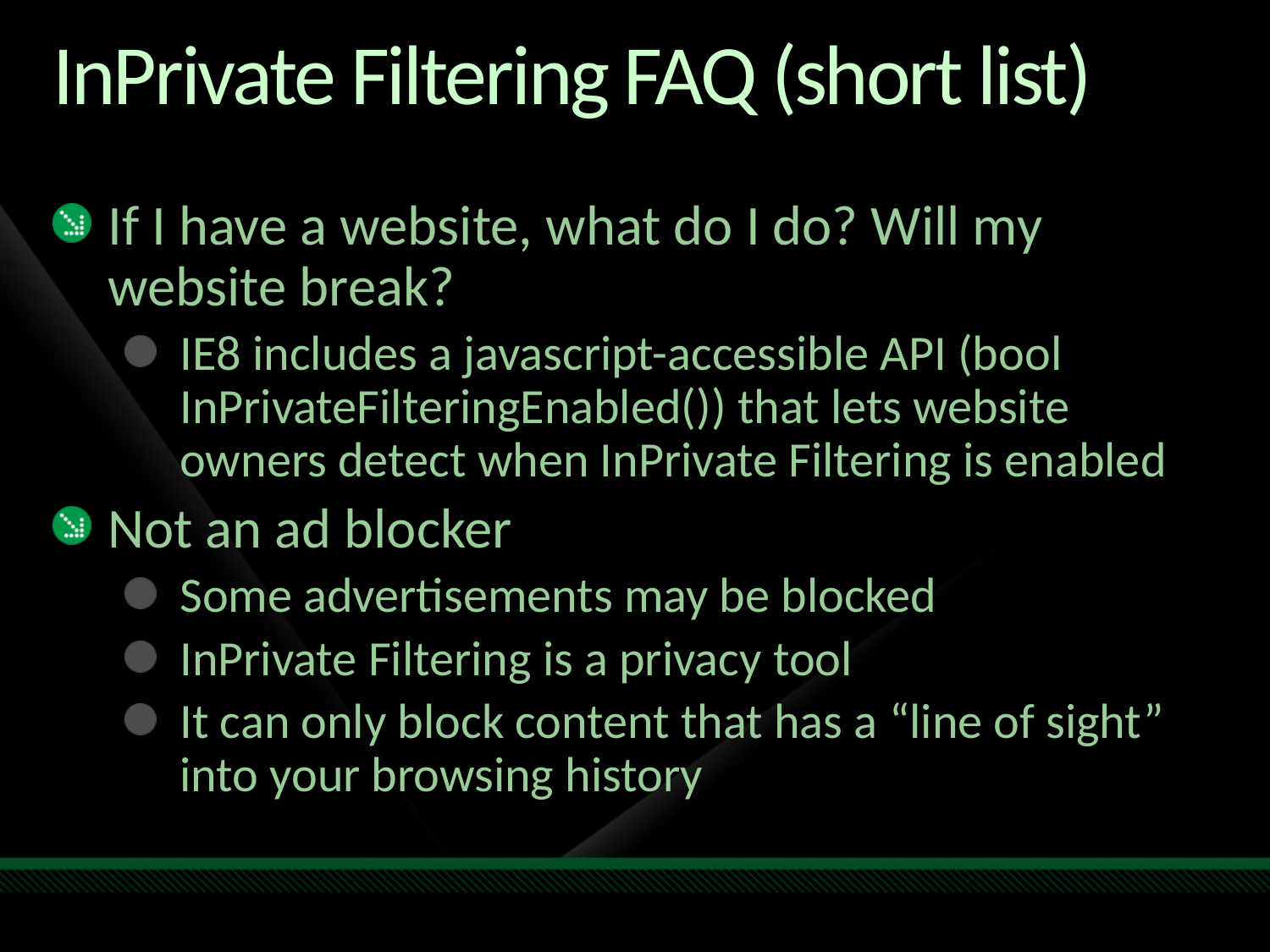

# InPrivate Filtering FAQ (short list)
If I have a website, what do I do? Will my website break?
IE8 includes a javascript-accessible API (bool InPrivateFilteringEnabled()) that lets website owners detect when InPrivate Filtering is enabled
Not an ad blocker
Some advertisements may be blocked
InPrivate Filtering is a privacy tool
It can only block content that has a “line of sight” into your browsing history